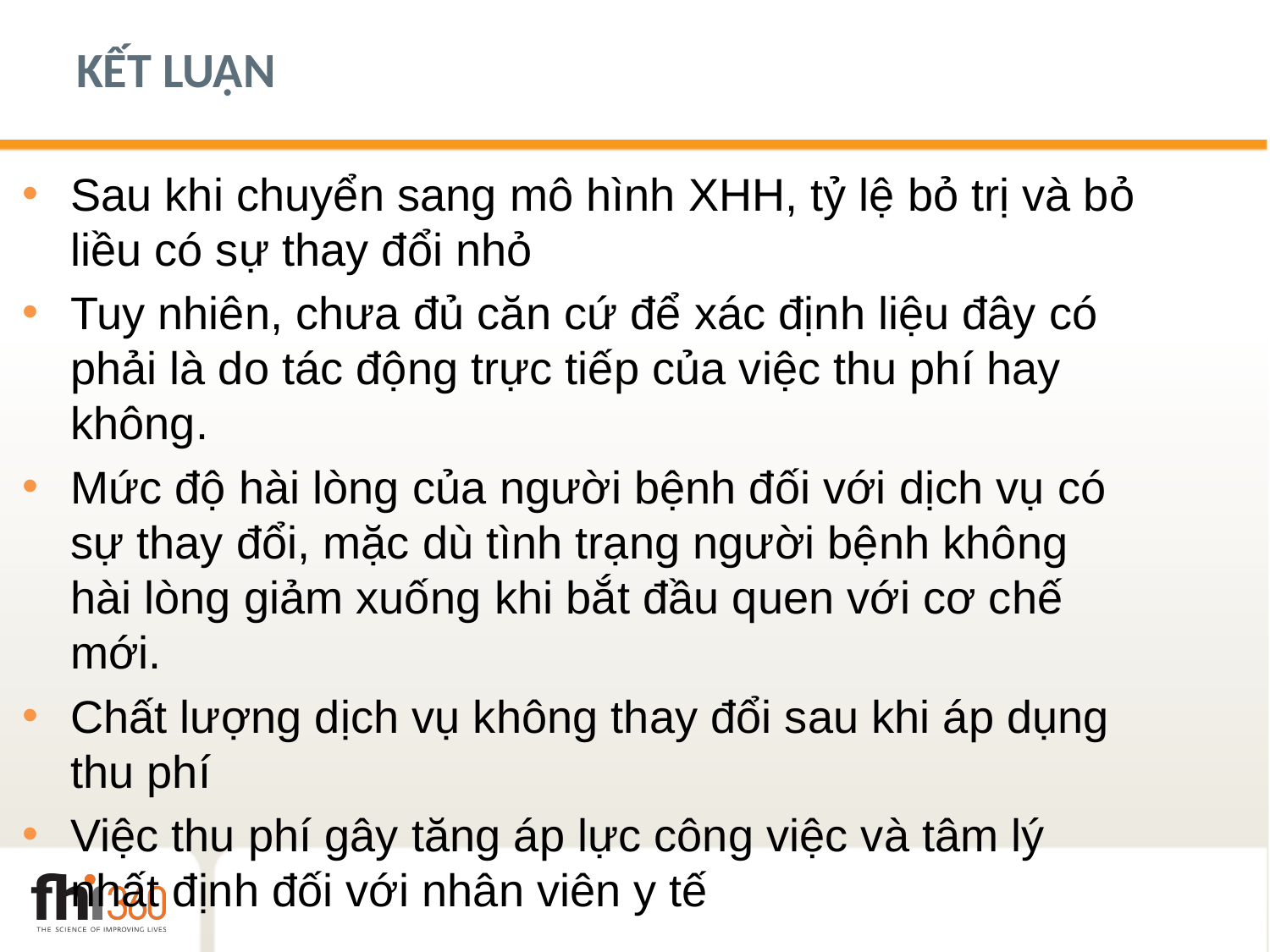

# KẾT LUẬN
Sau khi chuyển sang mô hình XHH, tỷ lệ bỏ trị và bỏ liều có sự thay đổi nhỏ
Tuy nhiên, chưa đủ căn cứ để xác định liệu đây có phải là do tác động trực tiếp của việc thu phí hay không.
Mức độ hài lòng của người bệnh đối với dịch vụ có sự thay đổi, mặc dù tình trạng người bệnh không hài lòng giảm xuống khi bắt đầu quen với cơ chế mới.
Chất lượng dịch vụ không thay đổi sau khi áp dụng thu phí
Việc thu phí gây tăng áp lực công việc và tâm lý nhất định đối với nhân viên y tế